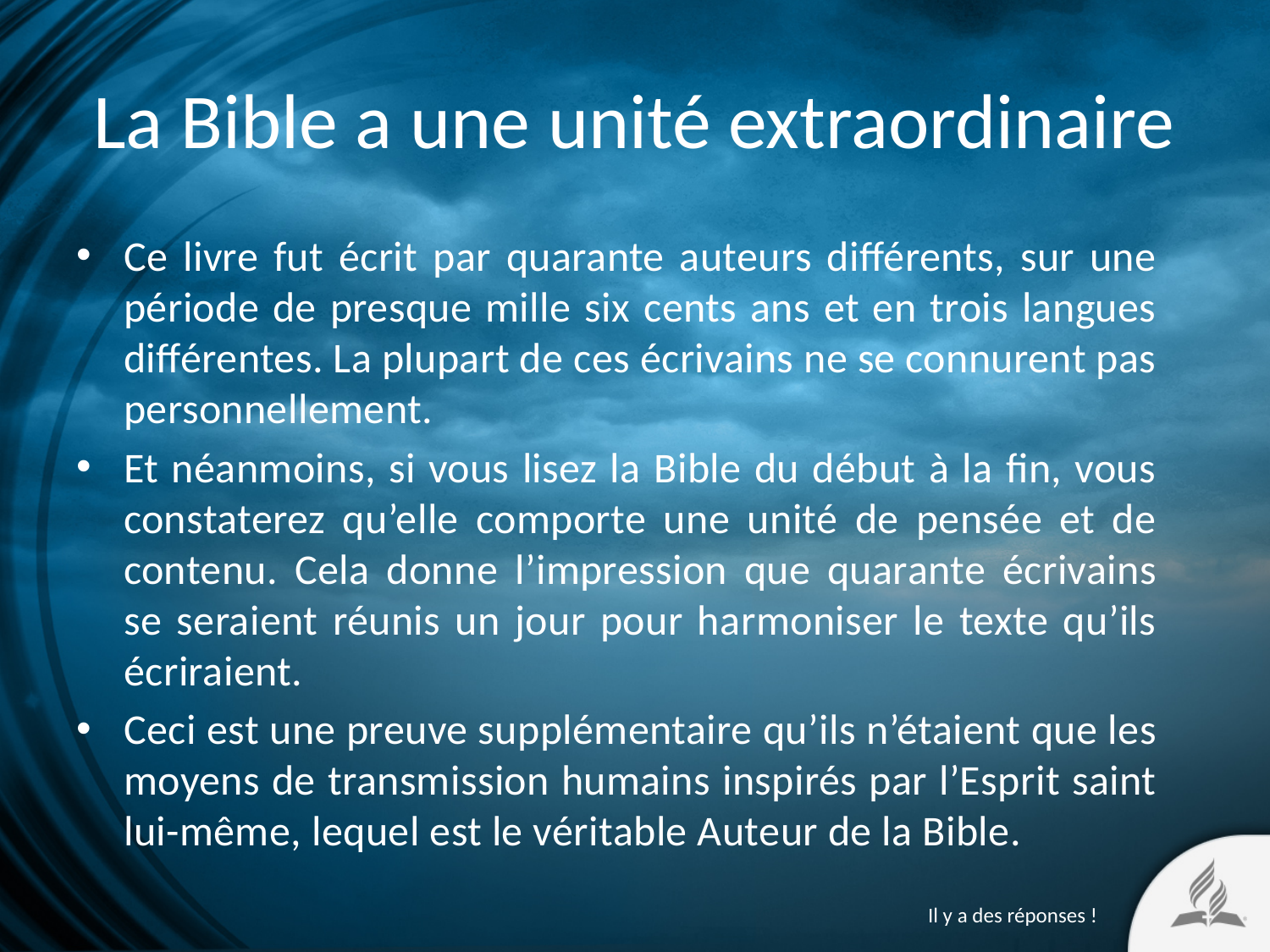

# La Bible a une unité extraordinaire
Ce livre fut écrit par quarante auteurs différents, sur une période de presque mille six cents ans et en trois langues différentes. La plupart de ces écrivains ne se connurent pas personnellement.
Et néanmoins, si vous lisez la Bible du début à la fin, vous constaterez qu’elle comporte une unité de pensée et de contenu. Cela donne l’impression que quarante écrivains se seraient réunis un jour pour harmoniser le texte qu’ils écriraient.
Ceci est une preuve supplémentaire qu’ils n’étaient que les moyens de transmission humains inspirés par l’Esprit saint lui-même, lequel est le véritable Auteur de la Bible.
Il y a des réponses !